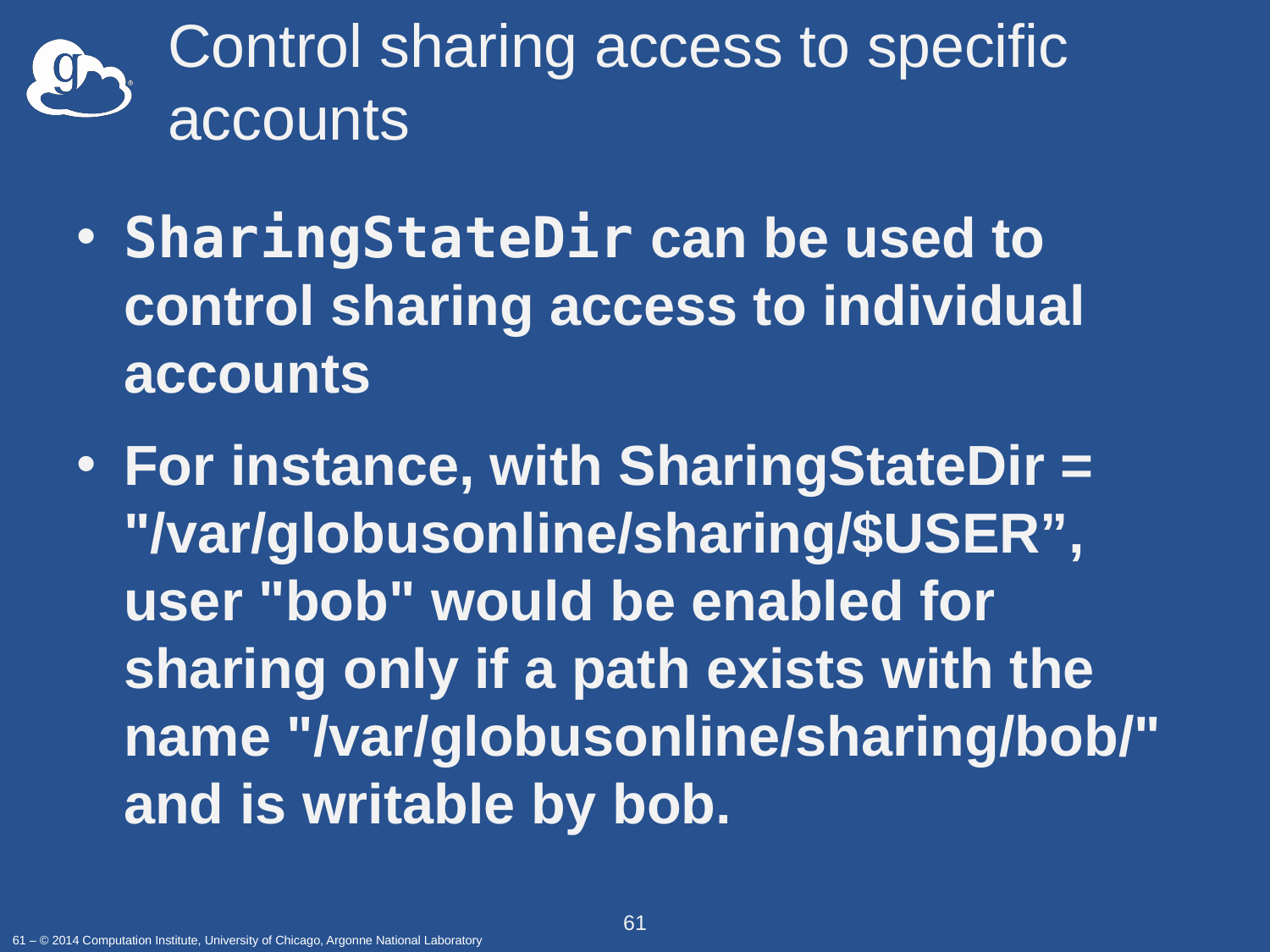

# Control sharing access to specific accounts
SharingStateDir can be used to control sharing access to individual accounts
For instance, with SharingStateDir = "/var/globusonline/sharing/$USER”, user "bob" would be enabled for sharing only if a path exists with the name "/var/globusonline/sharing/bob/" and is writable by bob.
61
61 – © 2014 Computation Institute, University of Chicago, Argonne National Laboratory